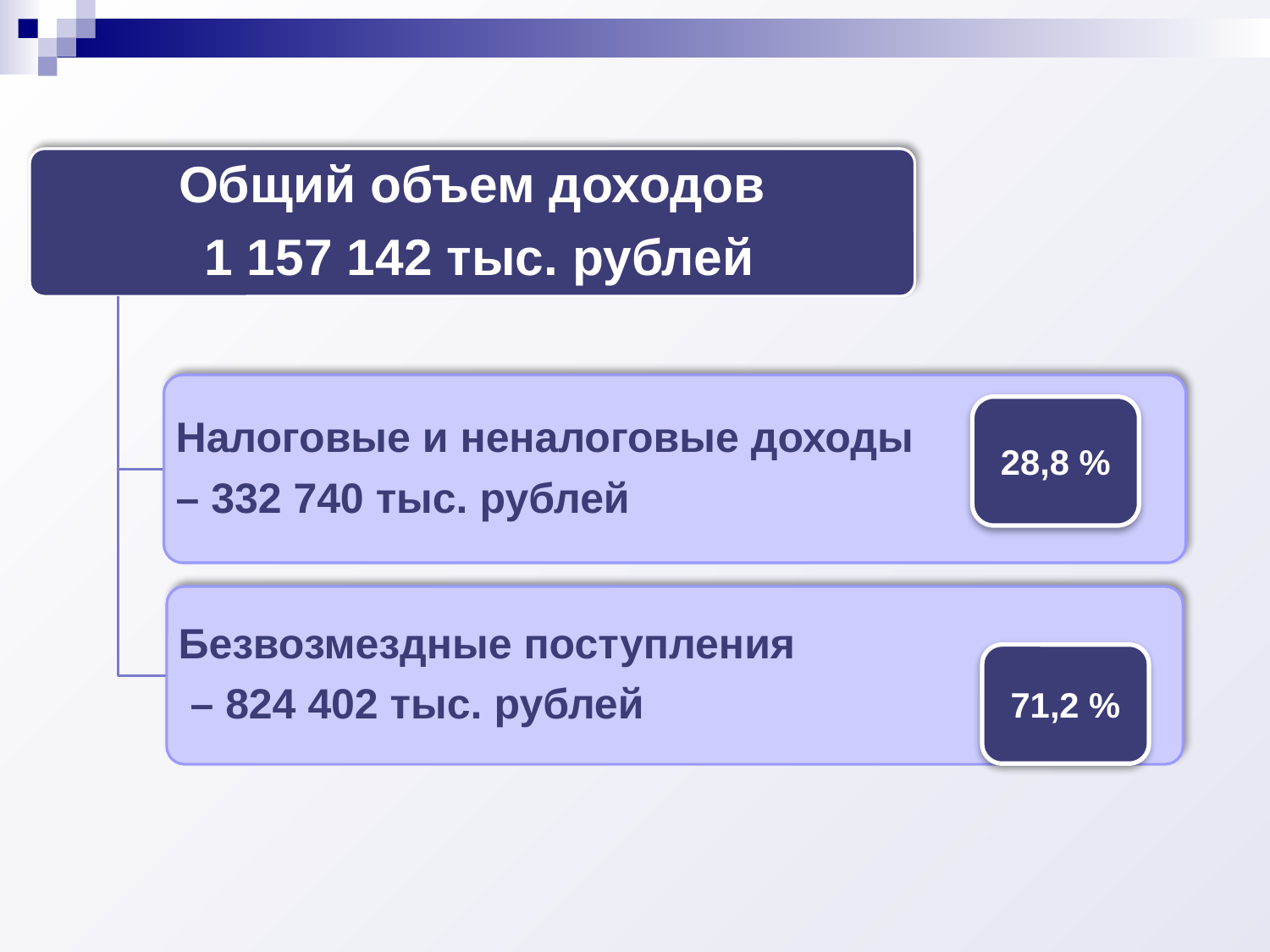

Общий объем доходов
 1 157 142 тыс. рублей
Налоговые и неналоговые доходы
– 332 740 тыс. рублей
Безвозмездные поступления
 – 824 402 тыс. рублей
28,8 %
71,2 %